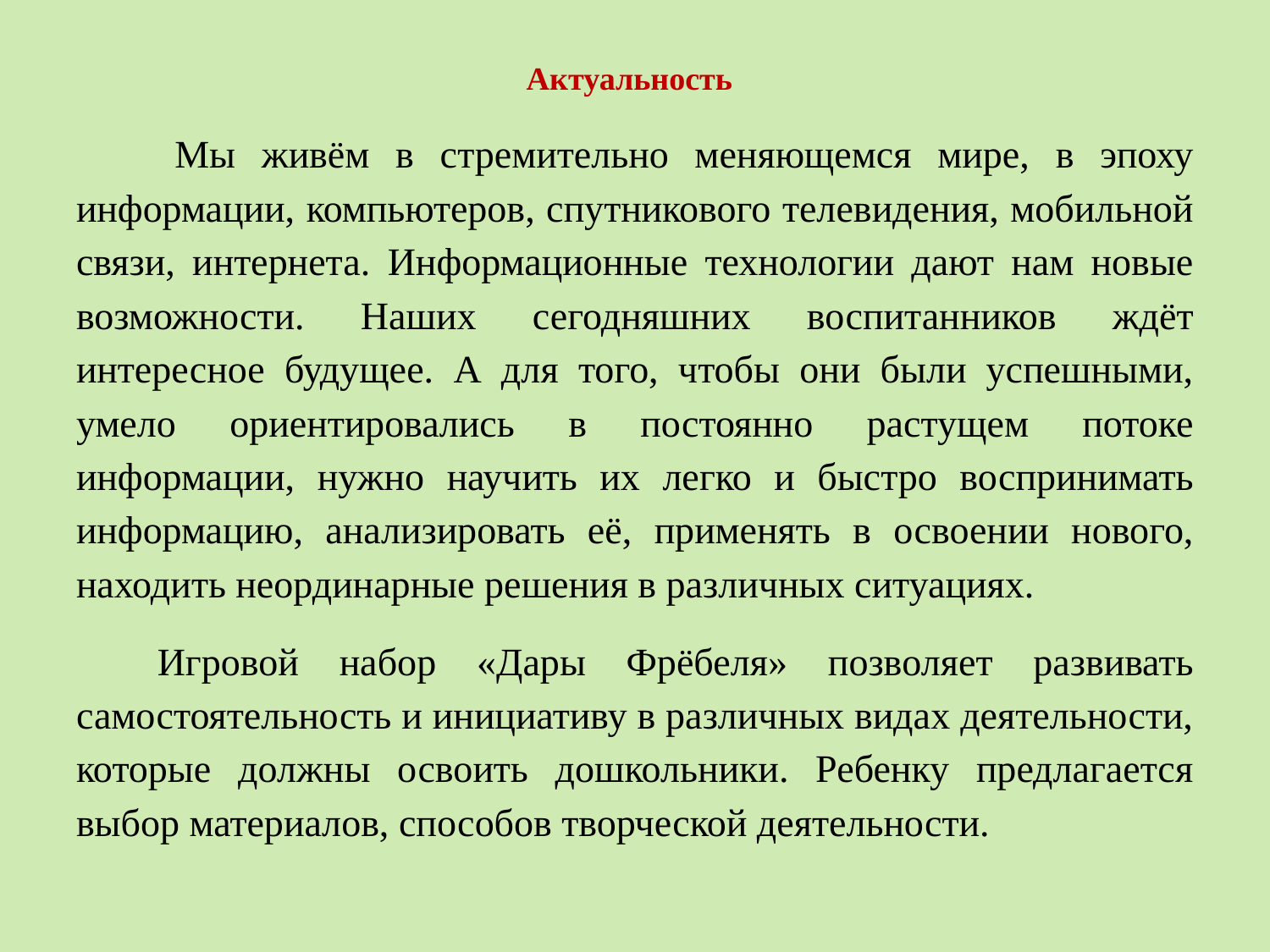

# Актуальность
    Мы живём в стремительно меняющемся мире, в эпоху информации, компьютеров, спутникового телевидения, мобильной связи, интернета. Информационные технологии дают нам новые возможности. Наших сегодняшних воспитанников ждёт интересное будущее. А для того, чтобы они были успешными, умело ориентировались в постоянно растущем потоке информации, нужно научить их легко и быстро воспринимать информацию, анализировать её, применять в освоении нового, находить неординарные решения в различных ситуациях.
  Игровой набор «Дары Фрёбеля» позволяет развивать самостоятельность и инициативу в различных видах деятельности, которые должны освоить дошкольники. Ребенку предлагается выбор материалов, способов творческой деятельности.